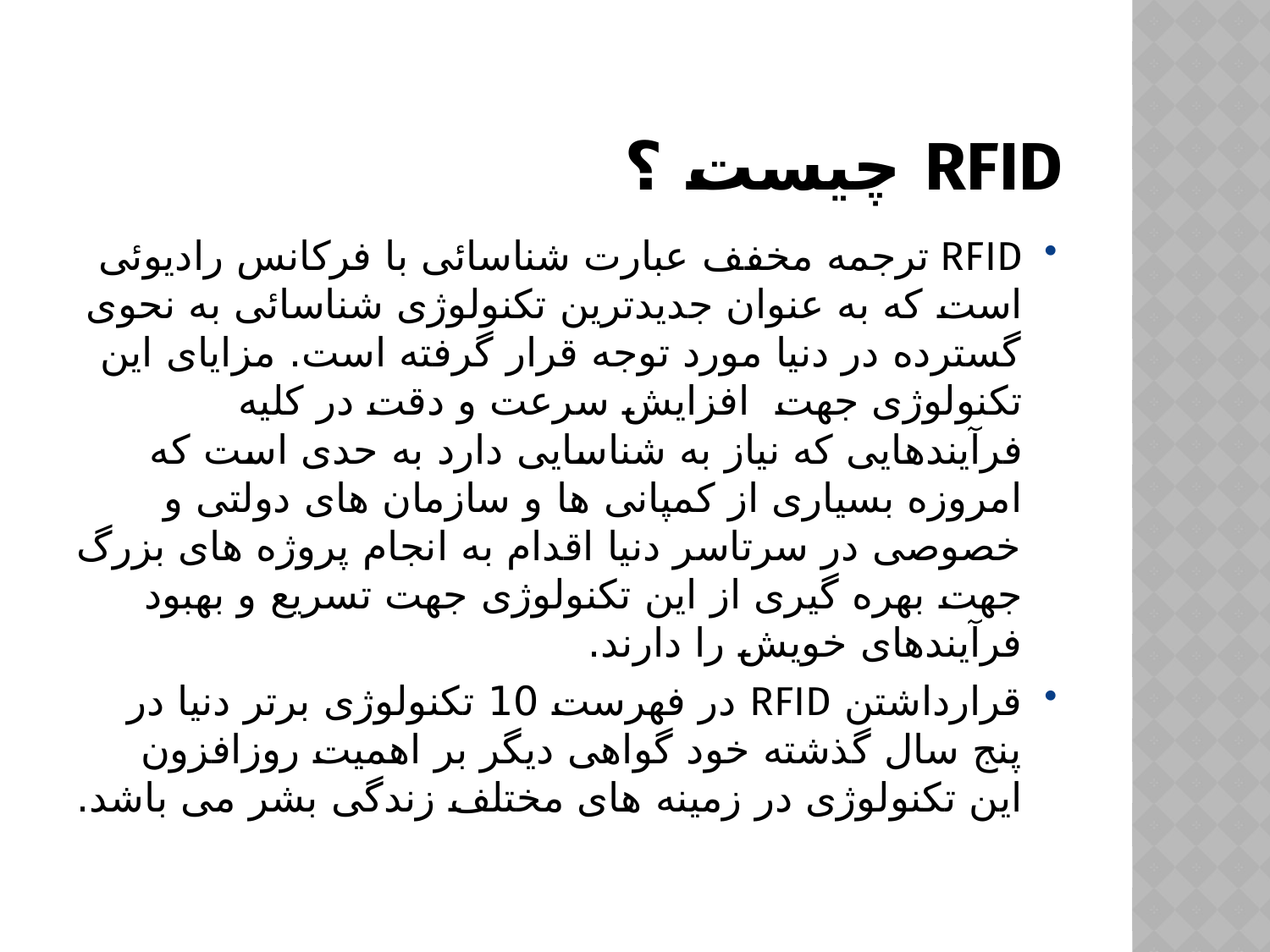

# RFID چیست ؟
RFID ترجمه مخفف عبارت شناسائی با فرکانس رادیوئی است که به عنوان جدیدترین تکنولوژی شناسائی به نحوی گسترده در دنیا مورد توجه قرار گرفته است. مزایای این تکنولوژی جهت  افزایش سرعت و دقت در کلیه فرآیندهایی که نیاز به شناسایی دارد به حدی است که امروزه بسیاری از کمپانی ها و سازمان های دولتی و خصوصی در سرتاسر دنیا اقدام به انجام پروژه های بزرگ جهت بهره گیری از این تکنولوژی جهت تسریع و بهبود فرآیندهای خویش را دارند.
قرارداشتن RFID در فهرست 10 تکنولوژی برتر دنیا در پنج سال گذشته خود گواهی دیگر بر اهمیت روزافزون این تکنولوژی در زمینه های مختلف زندگی بشر می باشد.